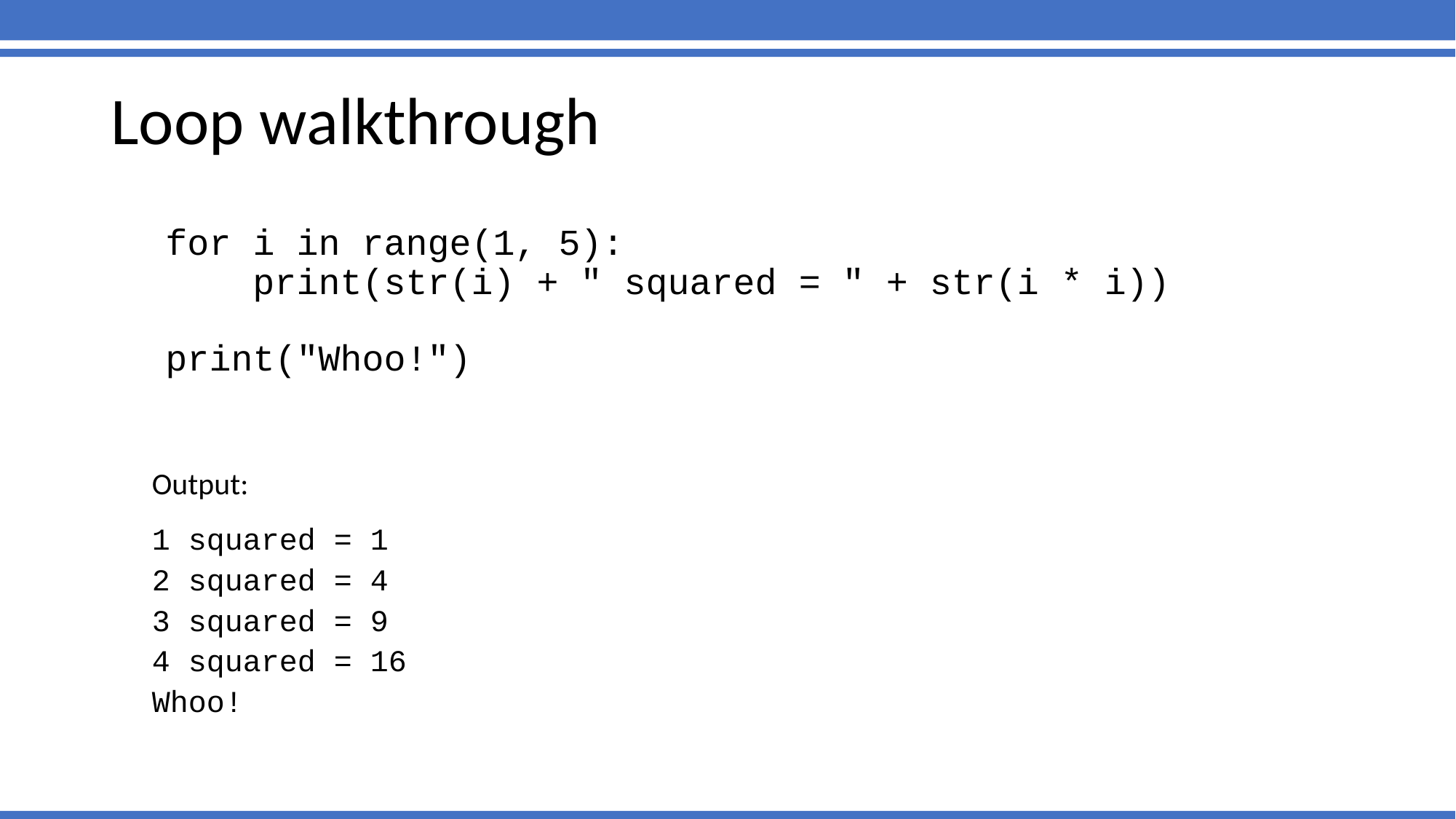

Loop walkthrough
for i in range(1, 5):
    print(str(i) + " squared = " + str(i * i))

print("Whoo!")

	Output:
	1 squared = 1
	2 squared = 4
	3 squared = 9
	4 squared = 16
	Whoo!